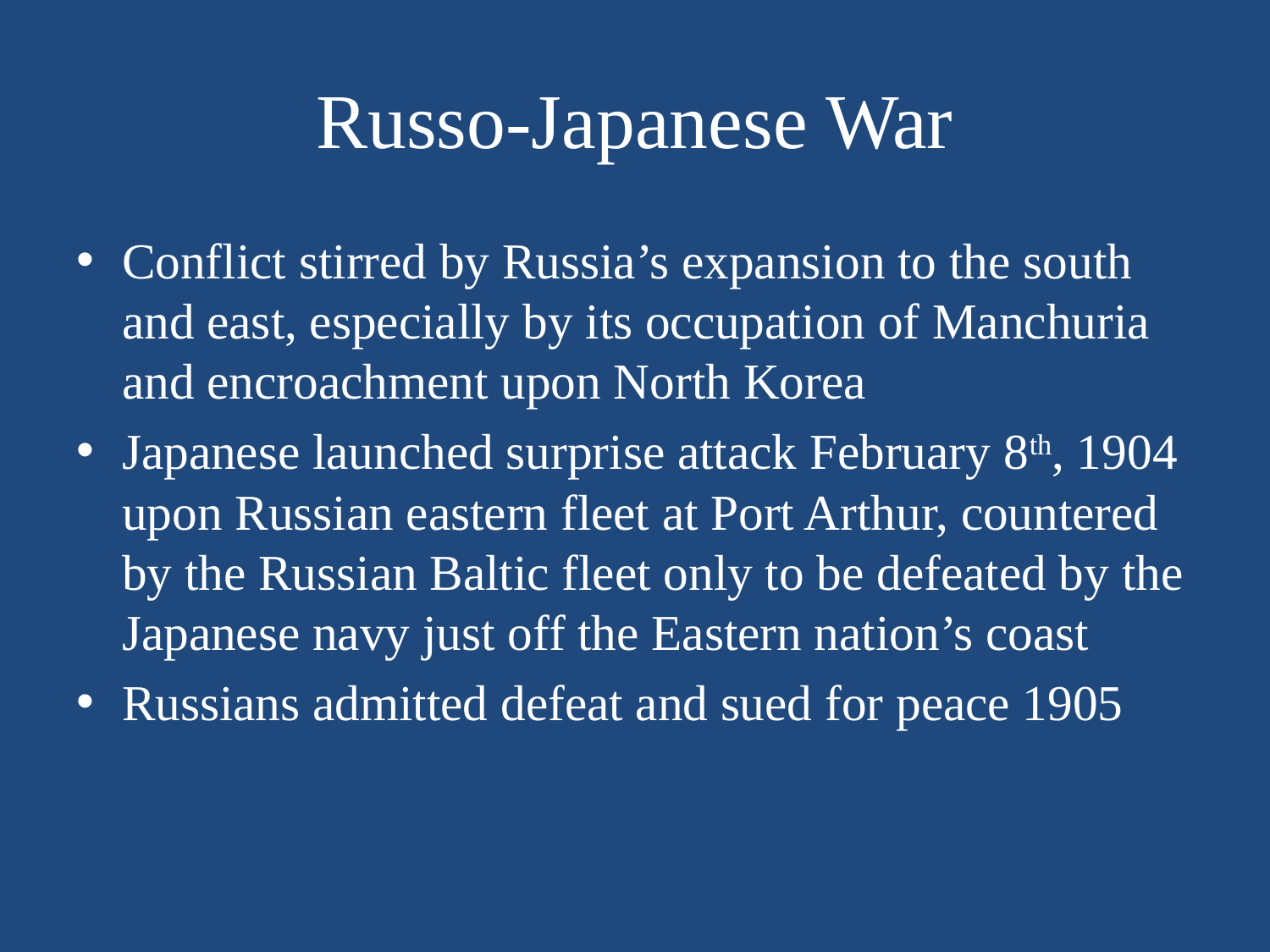

# Russo-Japanese War
Conflict stirred by Russia’s expansion to the south and east, especially by its occupation of Manchuria and encroachment upon North Korea
Japanese launched surprise attack February 8th, 1904 upon Russian eastern fleet at Port Arthur, countered by the Russian Baltic fleet only to be defeated by the Japanese navy just off the Eastern nation’s coast
Russians admitted defeat and sued for peace 1905